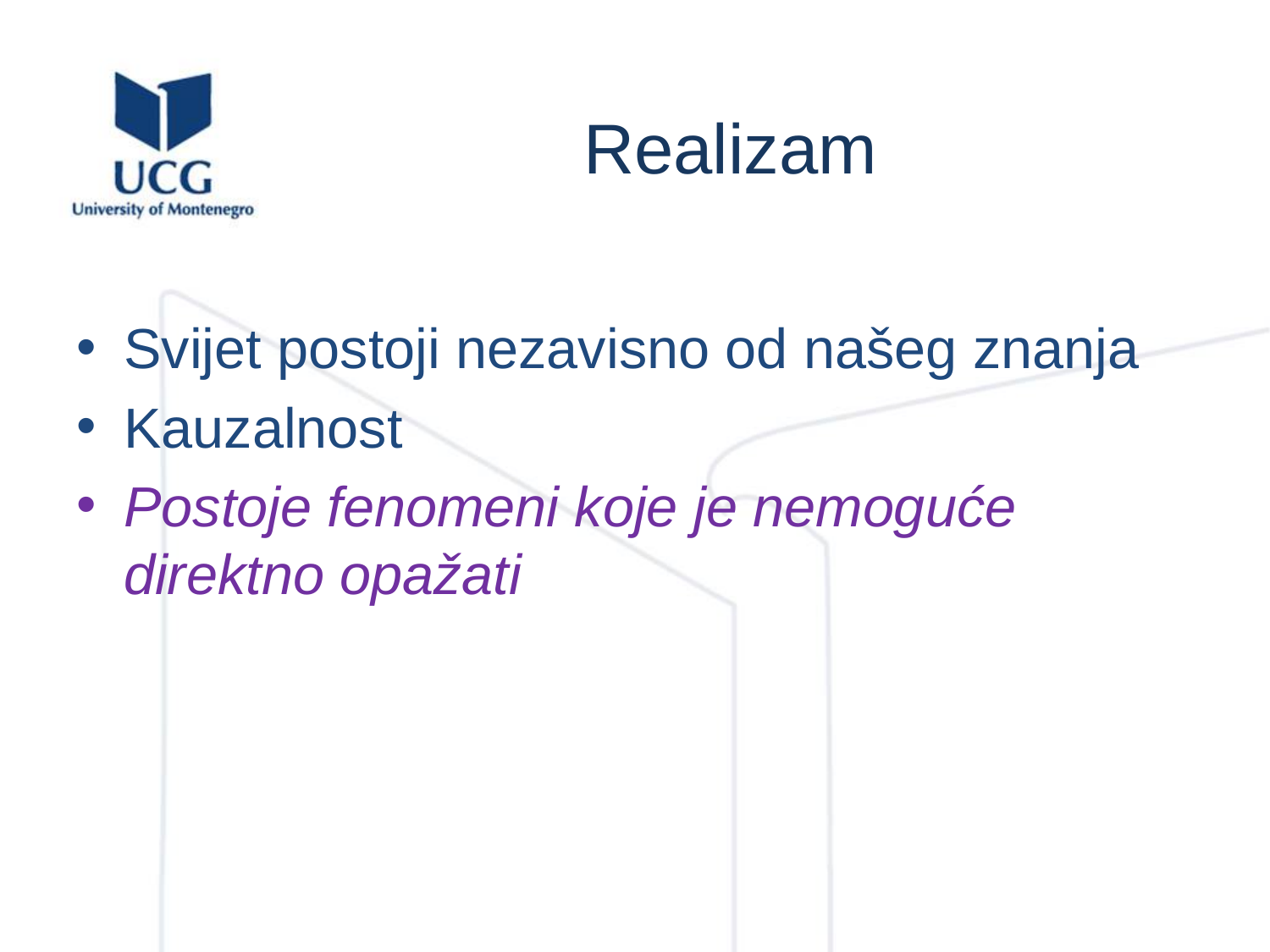

# Realizam
Svijet postoji nezavisno od našeg znanja
Kauzalnost
Postoje fenomeni koje je nemoguće direktno opažati